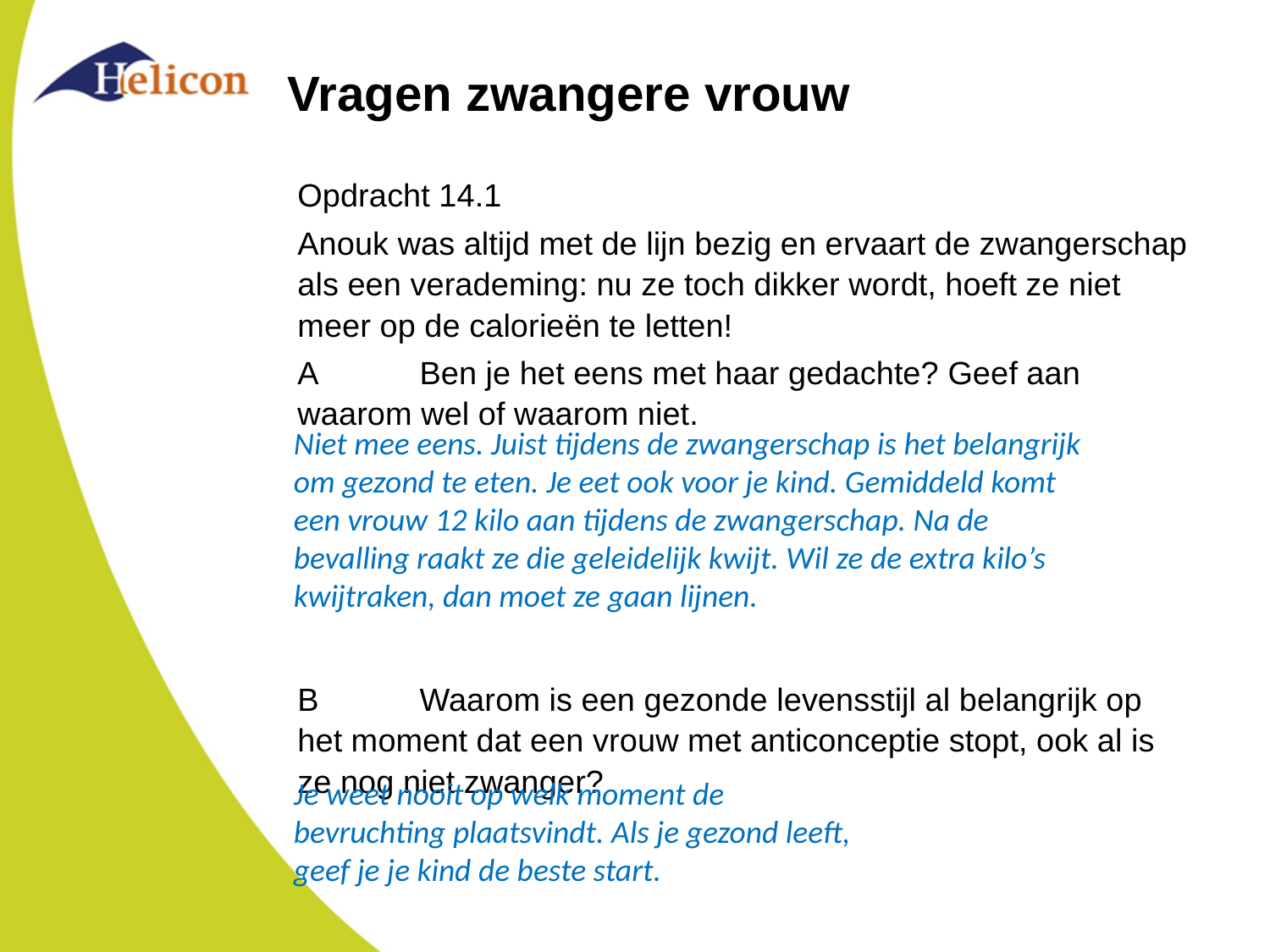

# Vragen zwangere vrouw
Opdracht 14.1
Anouk was altijd met de lijn bezig en ervaart de zwangerschap als een verademing: nu ze toch dikker wordt, hoeft ze niet meer op de calorieën te letten!
A 	Ben je het eens met haar gedachte? Geef aan waarom wel of waarom niet.

B	Waarom is een gezonde levensstijl al belangrijk op het moment dat een vrouw met anticonceptie stopt, ook al is ze nog niet zwanger?

Niet mee eens. Juist tijdens de zwangerschap is het belangrijk om gezond te eten. Je eet ook voor je kind. Gemiddeld komt een vrouw 12 kilo aan tijdens de zwangerschap. Na de bevalling raakt ze die geleidelijk kwijt. Wil ze de extra kilo’s kwijtraken, dan moet ze gaan lijnen.

Je weet nooit op welk moment de bevruchting plaatsvindt. Als je gezond leeft, geef je je kind de beste start.